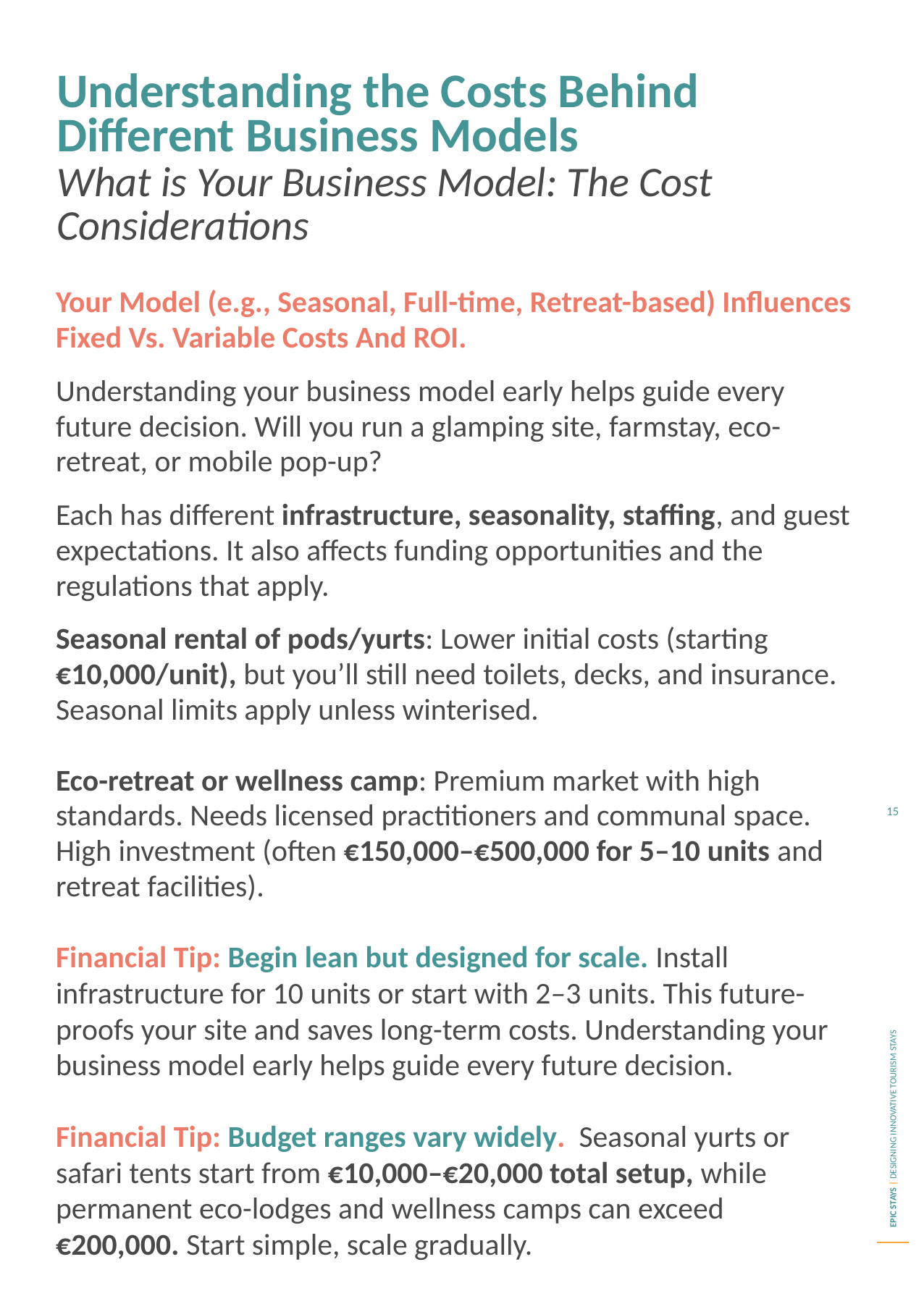

Understanding the Costs Behind Different Business Models
What is Your Business Model: The Cost Considerations
Your Model (e.g., Seasonal, Full-time, Retreat-based) Influences Fixed Vs. Variable Costs And ROI.
Understanding your business model early helps guide every future decision. Will you run a glamping site, farmstay, eco-retreat, or mobile pop-up?
Each has different infrastructure, seasonality, staffing, and guest expectations. It also affects funding opportunities and the regulations that apply.
Seasonal rental of pods/yurts: Lower initial costs (starting €10,000/unit), but you’ll still need toilets, decks, and insurance. Seasonal limits apply unless winterised.

Eco-retreat or wellness camp: Premium market with high standards. Needs licensed practitioners and communal space. High investment (often €150,000–€500,000 for 5–10 units and retreat facilities).

Financial Tip: Begin lean but designed for scale. Install infrastructure for 10 units or start with 2–3 units. This future-proofs your site and saves long-term costs. Understanding your business model early helps guide every future decision.

Financial Tip: Budget ranges vary widely.  Seasonal yurts or safari tents start from €10,000–€20,000 total setup, while permanent eco-lodges and wellness camps can exceed €200,000. Start simple, scale gradually.
15